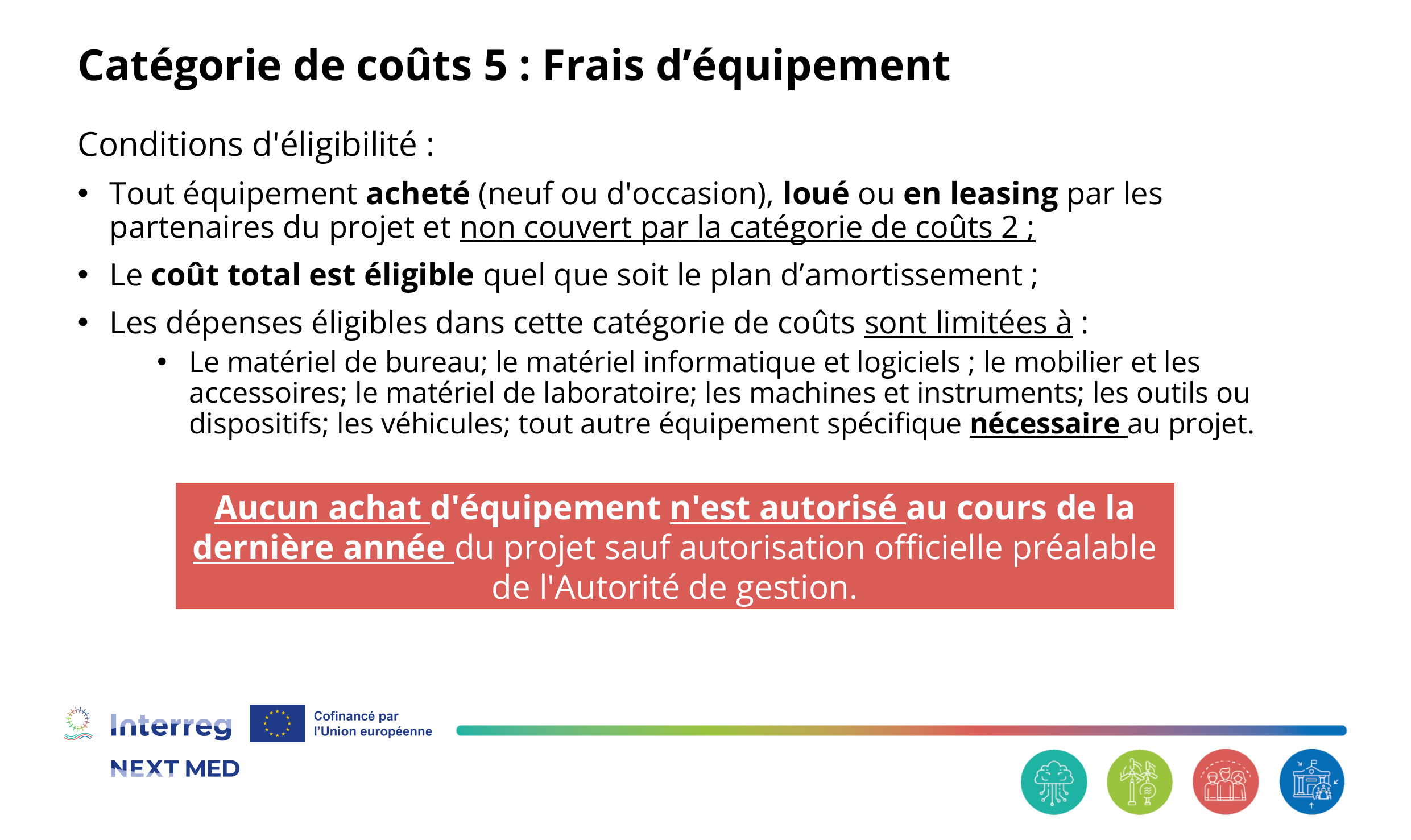

# Catégorie de coûts 5 : Frais d’équipement
Conditions d'éligibilité :
Tout équipement acheté (neuf ou d'occasion), loué ou en leasing par les partenaires du projet et non couvert par la catégorie de coûts 2 ;
Le coût total est éligible quel que soit le plan d’amortissement ;
Les dépenses éligibles dans cette catégorie de coûts sont limitées à :
Le matériel de bureau; le matériel informatique et logiciels ; le mobilier et les accessoires; le matériel de laboratoire; les machines et instruments; les outils ou dispositifs; les véhicules; tout autre équipement spécifique nécessaire au projet.

Aucun achat d'équipement n'est autorisé au cours de la dernière année du projet sauf autorisation officielle préalable de l'Autorité de gestion.